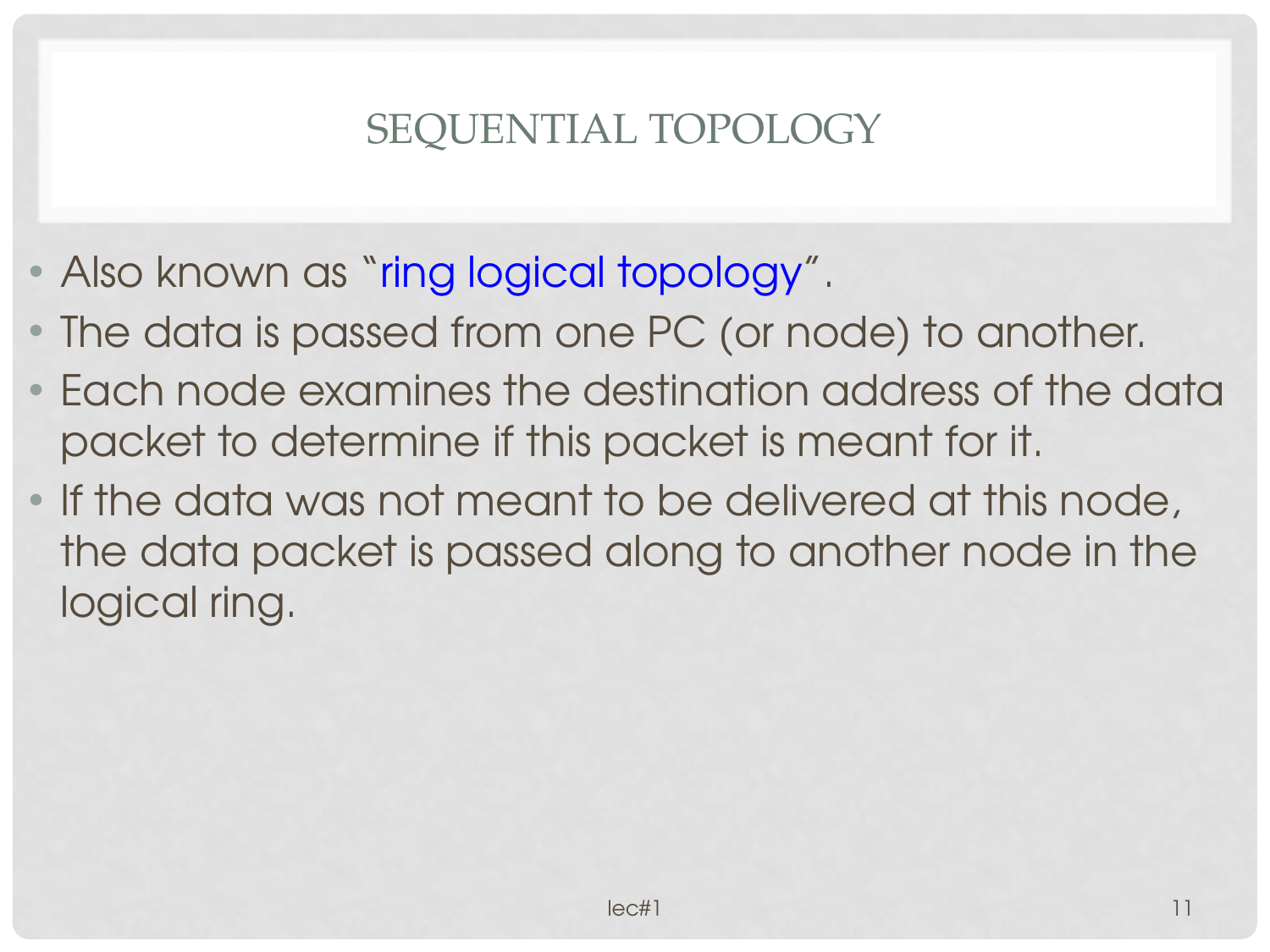

# Sequential Topology

Also known as “ring logical topology”.
The data is passed from one PC (or node) to another.
Each node examines the destination address of the data packet to determine if this packet is meant for it.
If the data was not meant to be delivered at this node, the data packet is passed along to another node in the logical ring.
lec#1
11